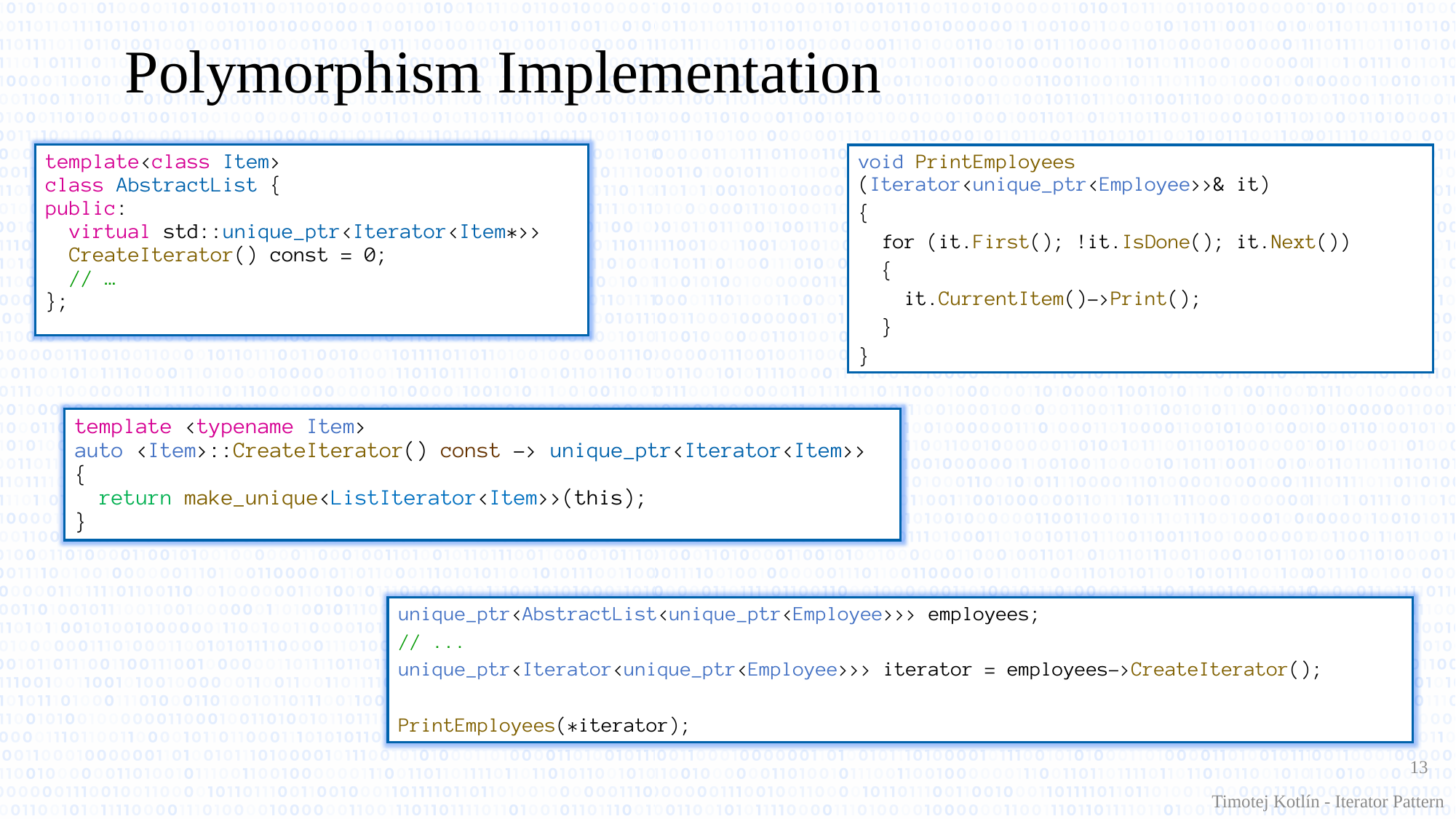

# Polymorphism Implementation
template<class Item>
class AbstractList {
public:
  virtual std::unique_ptr<Iterator<Item*>>
  CreateIterator() const = 0;
  // …
};

void PrintEmployees (Iterator<unique_ptr<Employee>>& it)
{
  for (it.First(); !it.IsDone(); it.Next())
  {
    it.CurrentItem()->Print();
  }
}

template <typename Item>
auto <Item>::CreateIterator() const -> unique_ptr<Iterator<Item>>
{
  return make_unique<ListIterator<Item>>(this);
}

unique_ptr<AbstractList<unique_ptr<Employee>>> employees;
// ...
unique_ptr<Iterator<unique_ptr<Employee>>> iterator = employees->CreateIterator();

PrintEmployees(*iterator);

13
Timotej Kotlín - Iterator Pattern